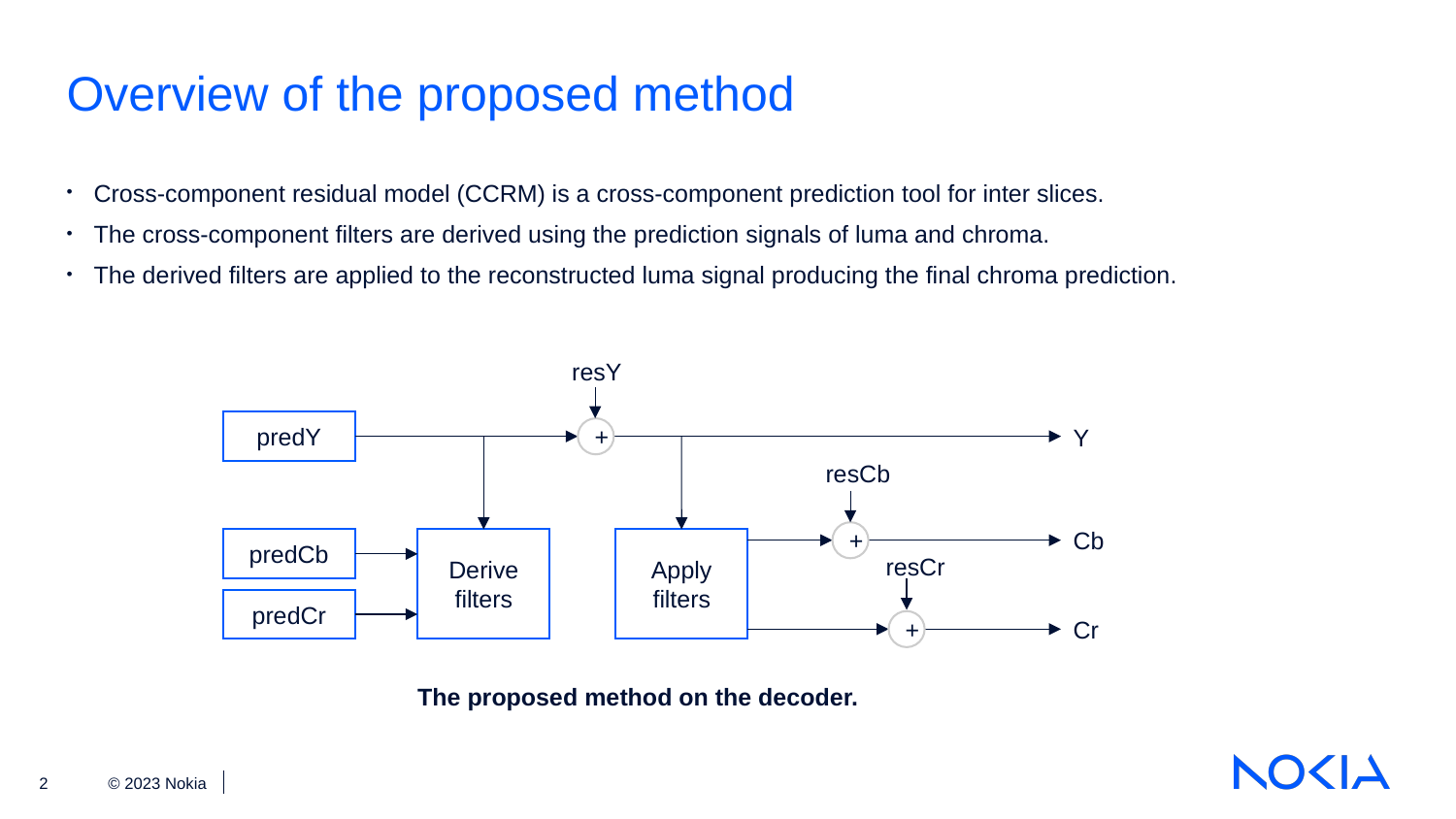

Overview of the proposed method

Cross-component residual model (CCRM) is a cross-component prediction tool for inter slices.
The cross-component filters are derived using the prediction signals of luma and chroma.
The derived filters are applied to the reconstructed luma signal producing the final chroma prediction.

resY
predY
+
Y
resCb
+
Cb
Apply filters
predCb
Derive filters
resCr
predCr
+
Cr
The proposed method on the decoder.